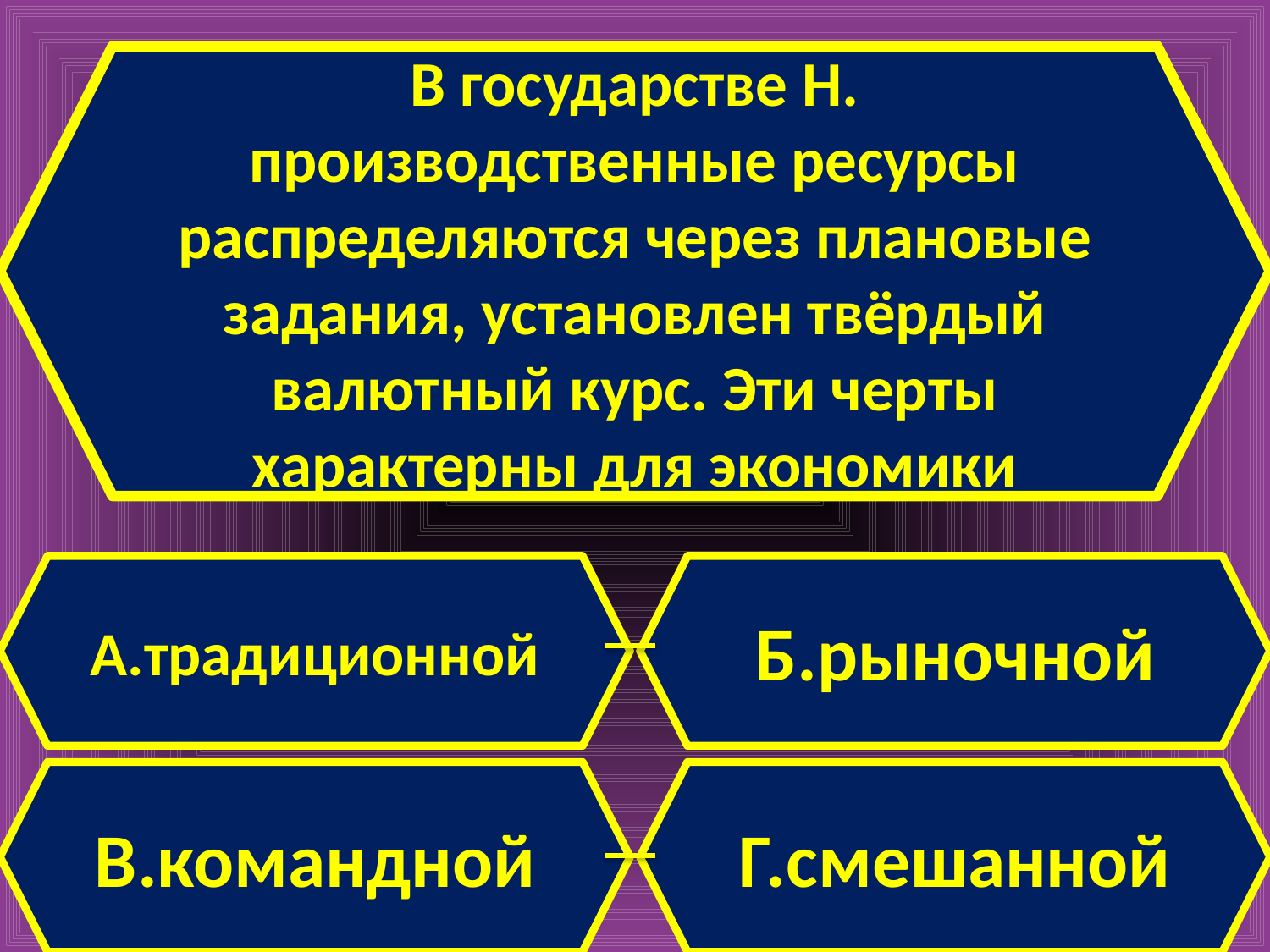

В государстве Н. производственные ресурсы распределяются через плановые задания, установлен твёрдый валютный курс. Эти черты характерны для экономики
А.традиционной
Б.рыночной
В.командной
Г.смешанной